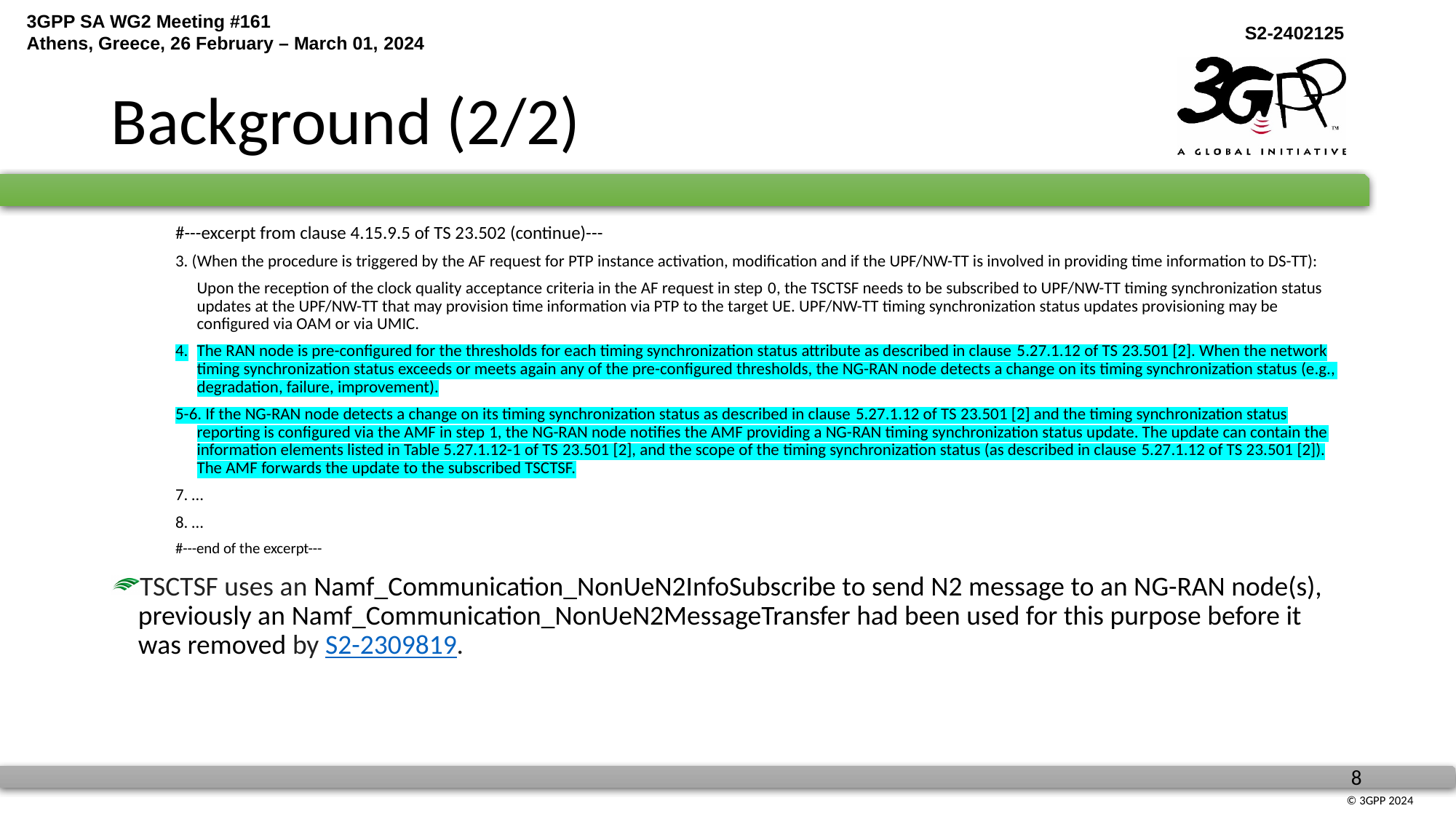

# Background (2/2)
#---excerpt from clause 4.15.9.5 of TS 23.502 (continue)---
3. (When the procedure is triggered by the AF request for PTP instance activation, modification and if the UPF/NW-TT is involved in providing time information to DS-TT):
	Upon the reception of the clock quality acceptance criteria in the AF request in step 0, the TSCTSF needs to be subscribed to UPF/NW-TT timing synchronization status updates at the UPF/NW-TT that may provision time information via PTP to the target UE. UPF/NW-TT timing synchronization status updates provisioning may be configured via OAM or via UMIC.
4.	The RAN node is pre-configured for the thresholds for each timing synchronization status attribute as described in clause 5.27.1.12 of TS 23.501 [2]. When the network timing synchronization status exceeds or meets again any of the pre-configured thresholds, the NG-RAN node detects a change on its timing synchronization status (e.g., degradation, failure, improvement).
5-6. If the NG-RAN node detects a change on its timing synchronization status as described in clause 5.27.1.12 of TS 23.501 [2] and the timing synchronization status reporting is configured via the AMF in step 1, the NG-RAN node notifies the AMF providing a NG-RAN timing synchronization status update. The update can contain the information elements listed in Table 5.27.1.12-1 of TS 23.501 [2], and the scope of the timing synchronization status (as described in clause 5.27.1.12 of TS 23.501 [2]). The AMF forwards the update to the subscribed TSCTSF.
7. …
8. …
#---end of the excerpt---
TSCTSF uses an Namf_Communication_NonUeN2InfoSubscribe to send N2 message to an NG-RAN node(s), previously an Namf_Communication_NonUeN2MessageTransfer had been used for this purpose before it was removed by S2-2309819.